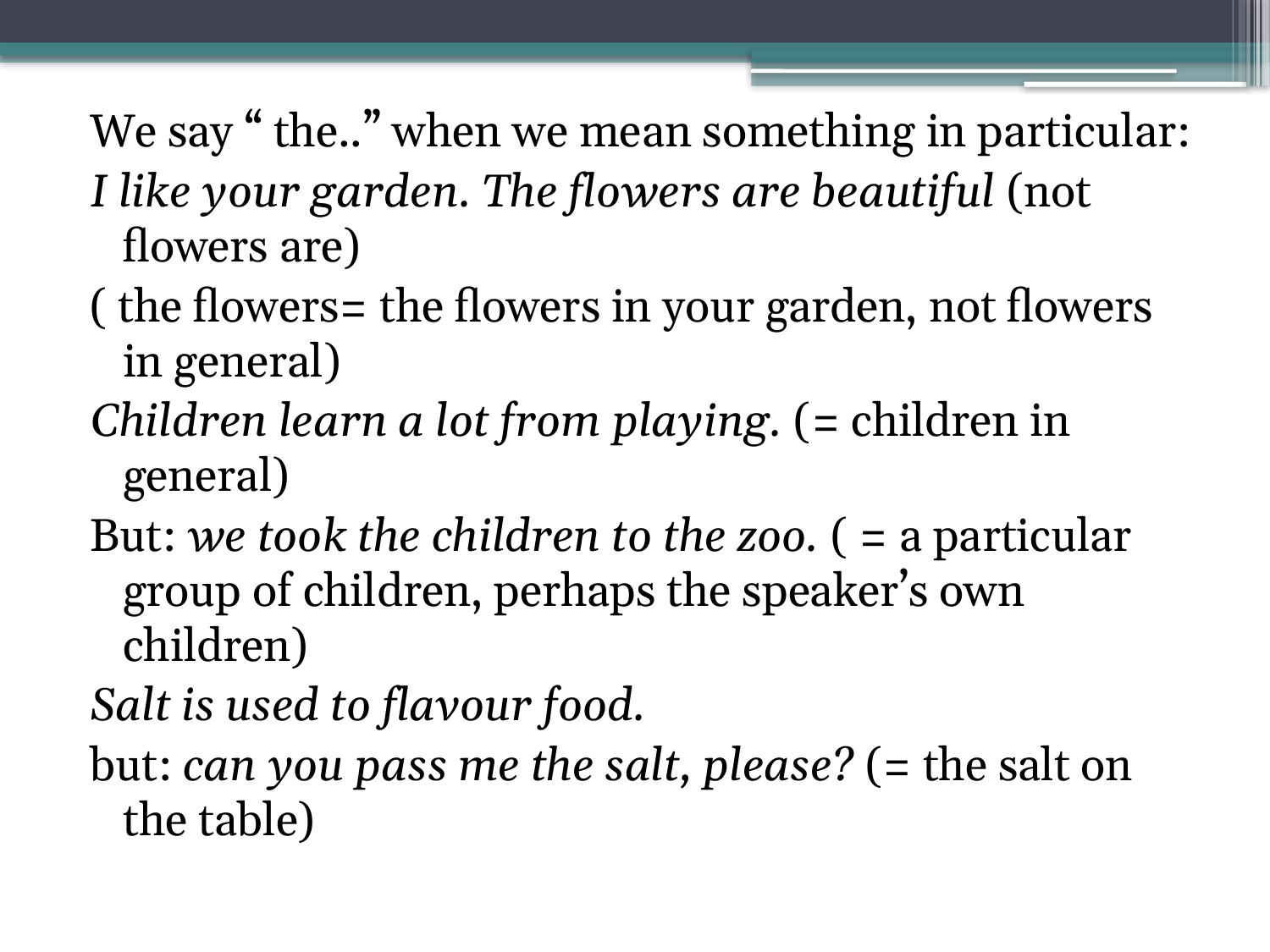

We say “ the..” when we mean something in particular:
I like your garden. The flowers are beautiful (not flowers are)
( the flowers= the flowers in your garden, not flowers in general)
Children learn a lot from playing. (= children in general)
But: we took the children to the zoo. ( = a particular group of children, perhaps the speaker’s own children)
Salt is used to flavour food.
but: can you pass me the salt, please? (= the salt on the table)